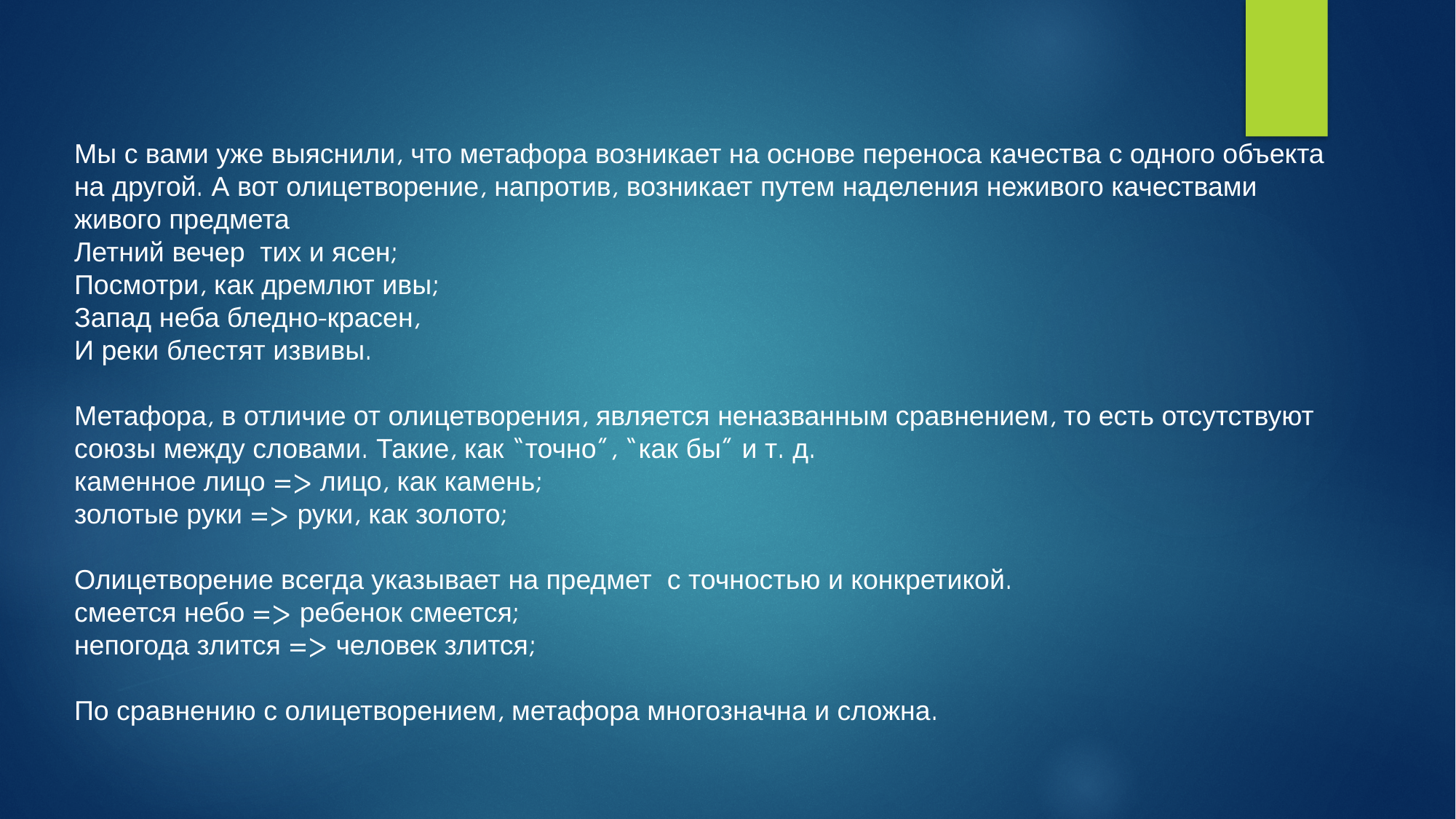

Мы с вами уже выяснили, что метафора возникает на основе переноса качества с одного объекта на другой. А вот олицетворение, напротив, возникает путем наделения неживого качествами живого предмета
Летний вечер  тих и ясен;
Посмотри, как дремлют ивы;
Запад неба бледно-красен,
И реки блестят извивы.

Метафора, в отличие от олицетворения, является неназванным сравнением, то есть отсутствуют союзы между словами. Такие, как “точно”, “как бы” и т. д.
каменное лицо => лицо, как камень;
золотые руки => руки, как золото;

Олицетворение всегда указывает на предмет  с точностью и конкретикой.
смеется небо => ребенок смеется;
непогода злится => человек злится;

По сравнению с олицетворением, метафора многозначна и сложна.